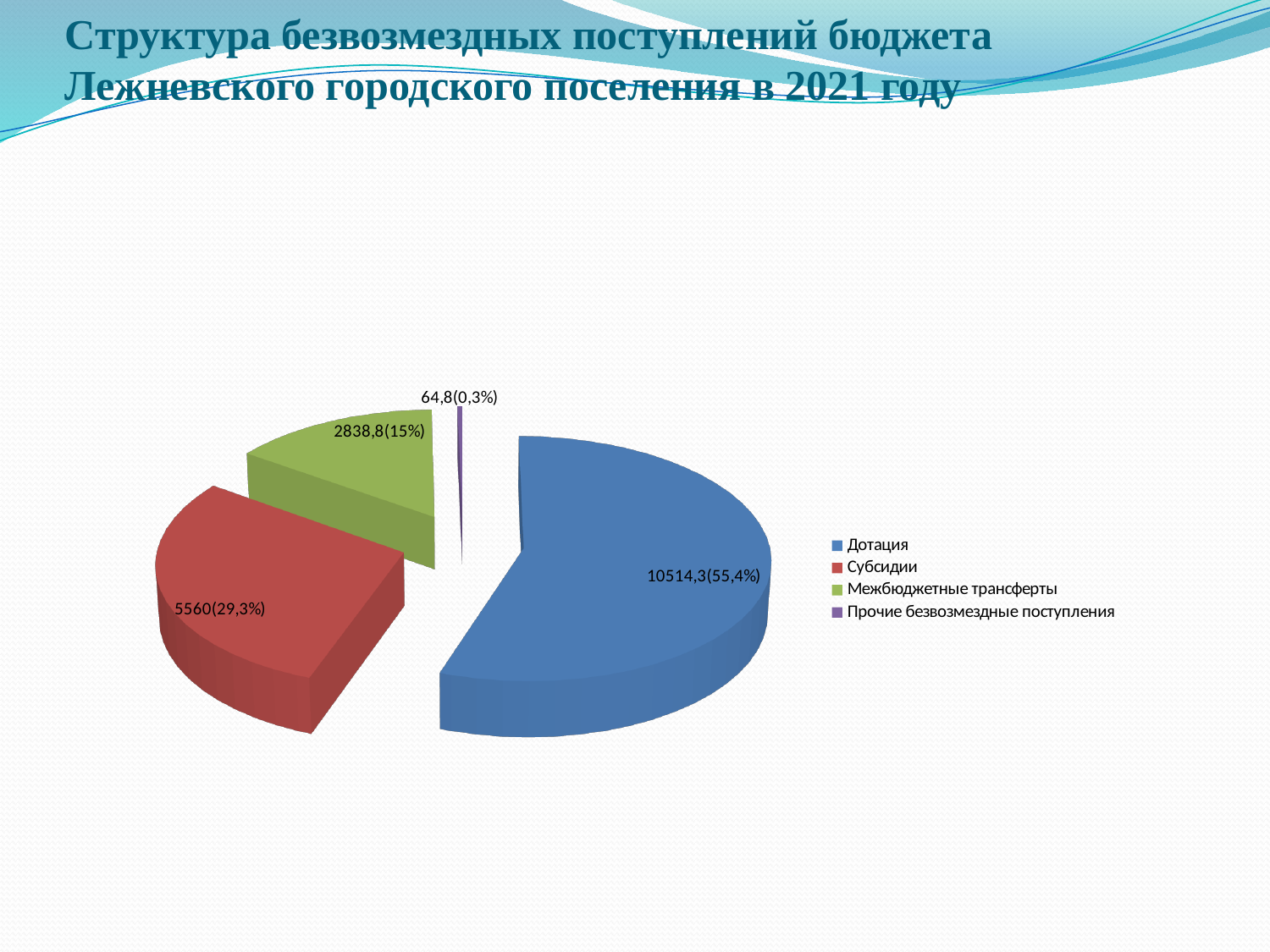

# Структура безвозмездных поступлений бюджета Лежневского городского поселения в 2021 году

[unsupported chart]